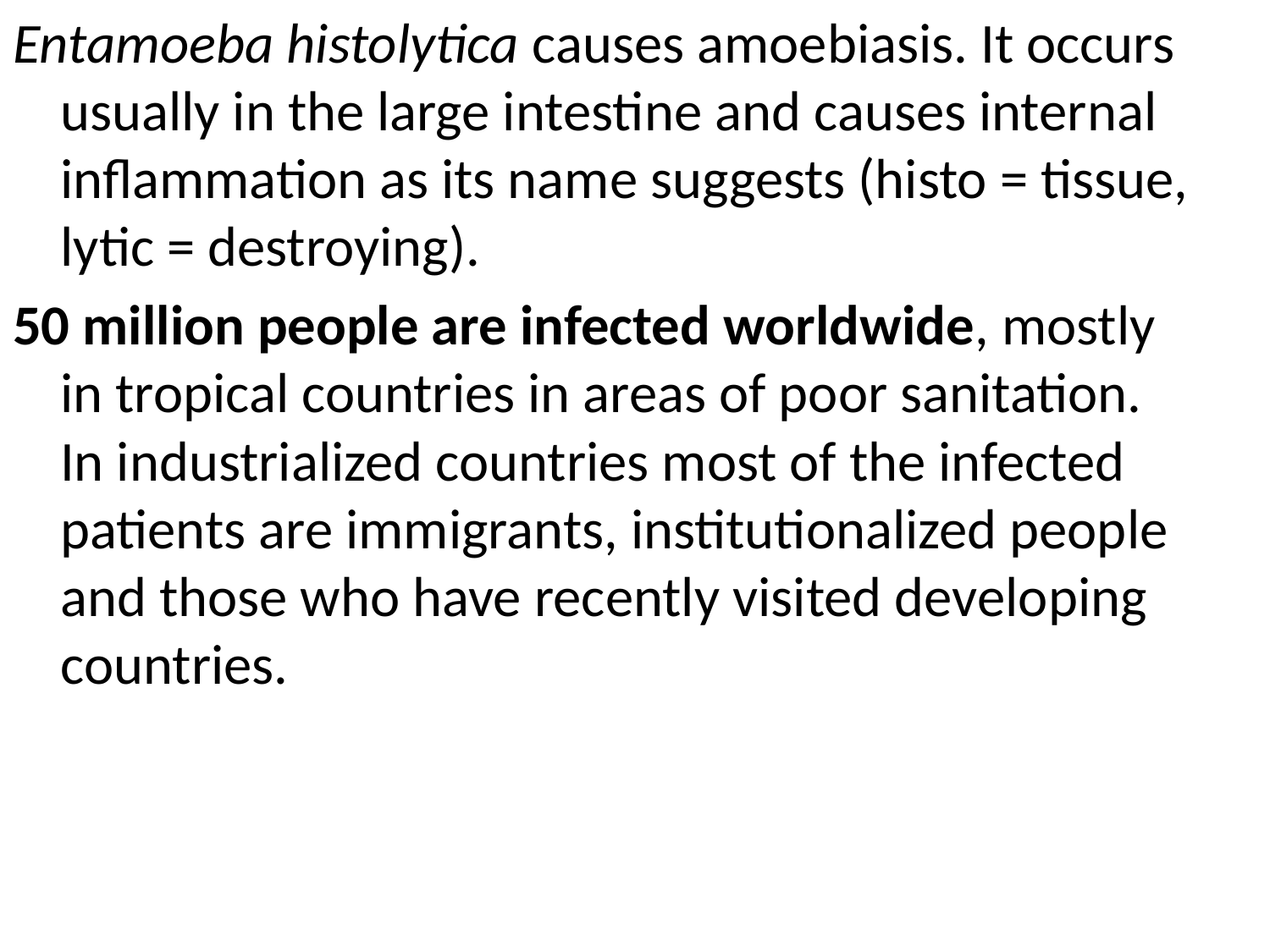

Entamoeba histolytica causes amoebiasis. It occurs usually in the large intestine and causes internal inflammation as its name suggests (histo = tissue, lytic = destroying).
50 million people are infected worldwide, mostly in tropical countries in areas of poor sanitation. In industrialized countries most of the infected patients are immigrants, institutionalized people and those who have recently visited developing countries.